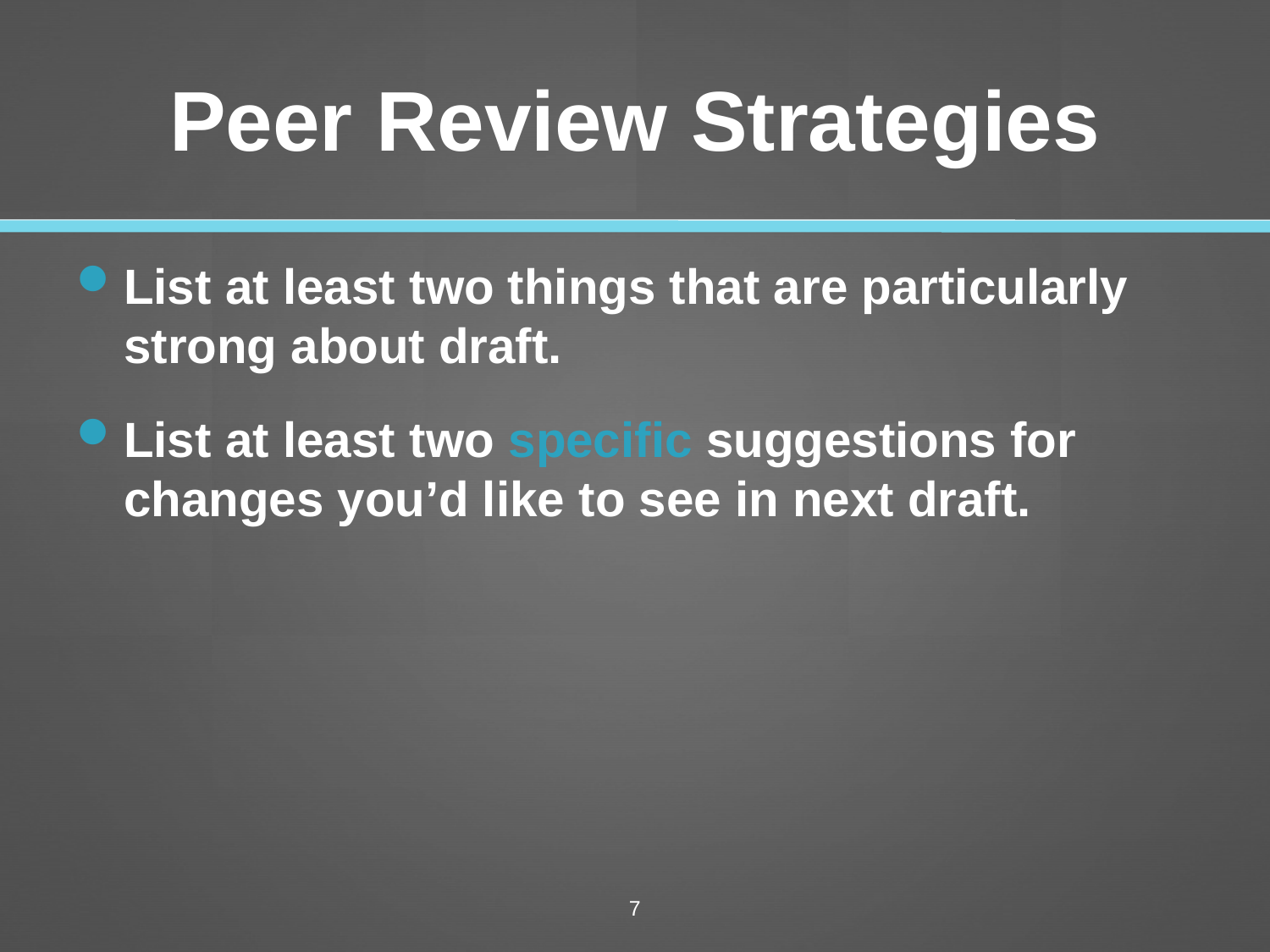

# Peer Review Strategies
List at least two things that are particularly strong about draft.
List at least two specific suggestions for changes you’d like to see in next draft.
7